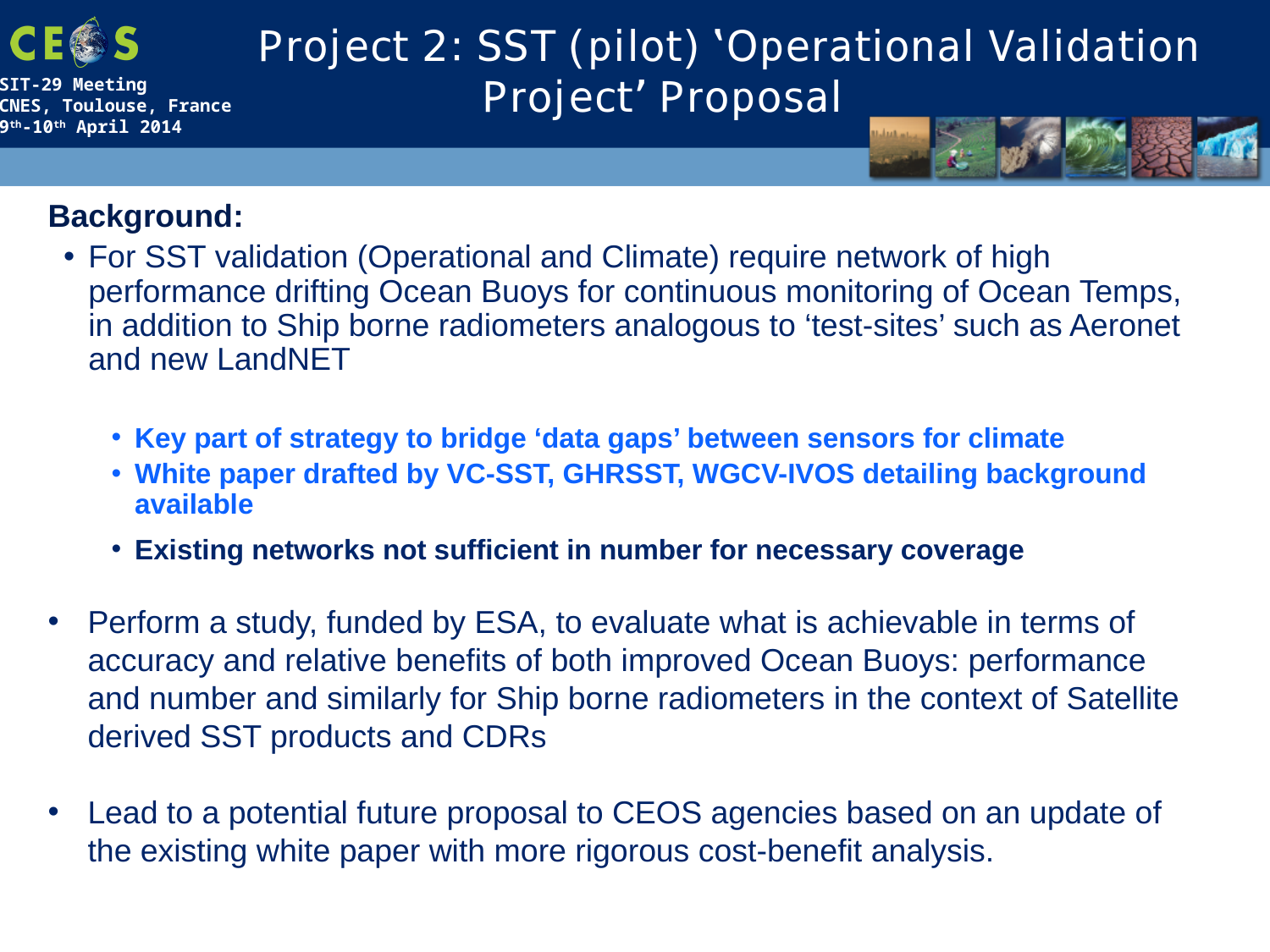

Project 2: SST (pilot) ‘Operational Validation
                  Project’ Proposal
Background:
For SST validation (Operational and Climate) require network of high performance drifting Ocean Buoys for continuous monitoring of Ocean Temps, in addition to Ship borne radiometers analogous to ‘test-sites’ such as Aeronet and new LandNET

Key part of strategy to bridge ‘data gaps’ between sensors for climate
White paper drafted by VC-SST, GHRSST, WGCV-IVOS detailing background available

Existing networks not sufficient in number for necessary coverage

Perform a study, funded by ESA, to evaluate what is achievable in terms of accuracy and relative benefits of both improved Ocean Buoys: performance and number and similarly for Ship borne radiometers in the context of Satellite derived SST products and CDRs

Lead to a potential future proposal to CEOS agencies based on an update of the existing white paper with more rigorous cost-benefit analysis.